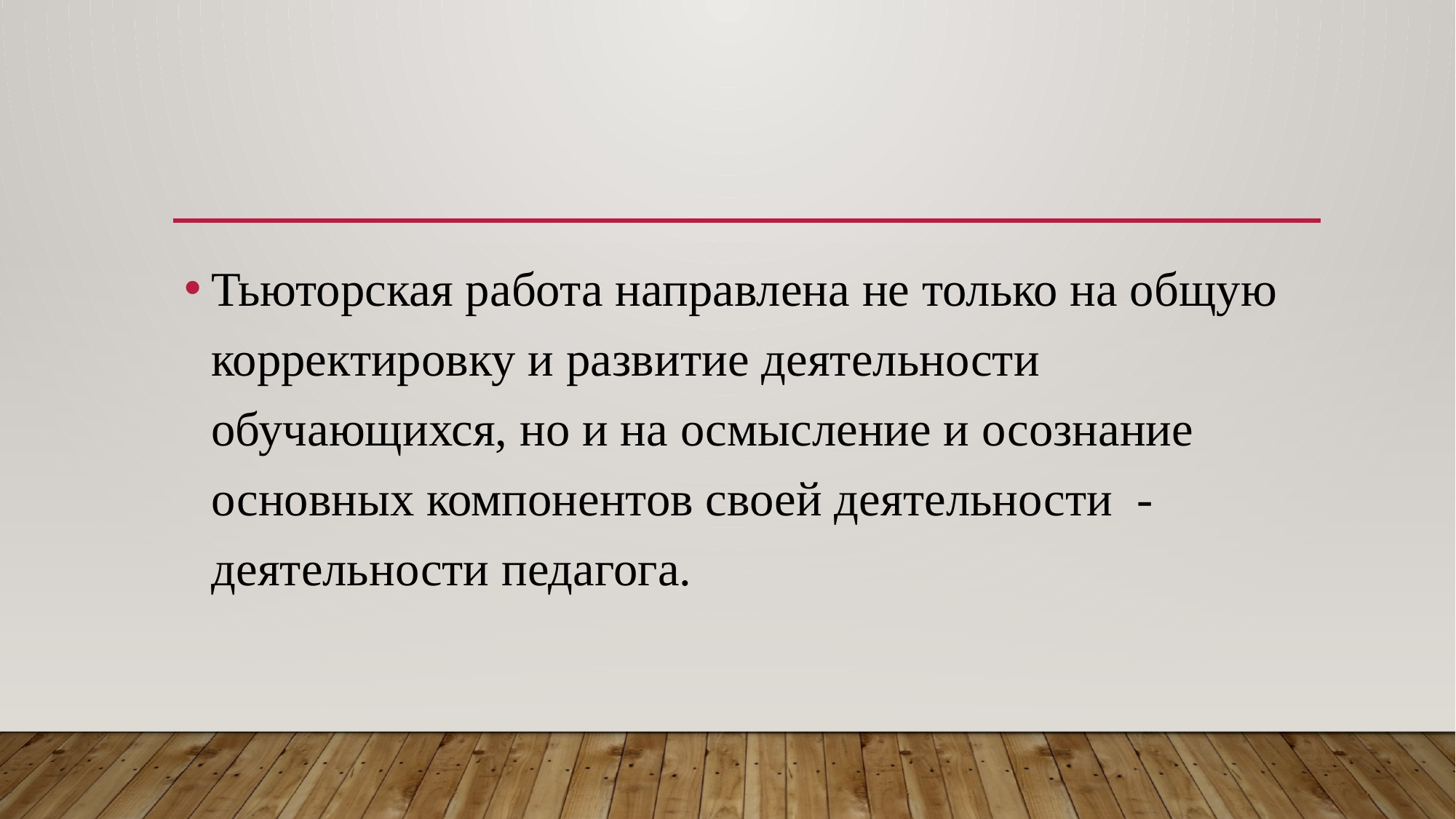

Тьюторская работа направлена не только на общую корректировку и развитие деятельности обучающихся, но и на осмысление и осознание основных компонентов своей деятельности  -  деятельности педагога.